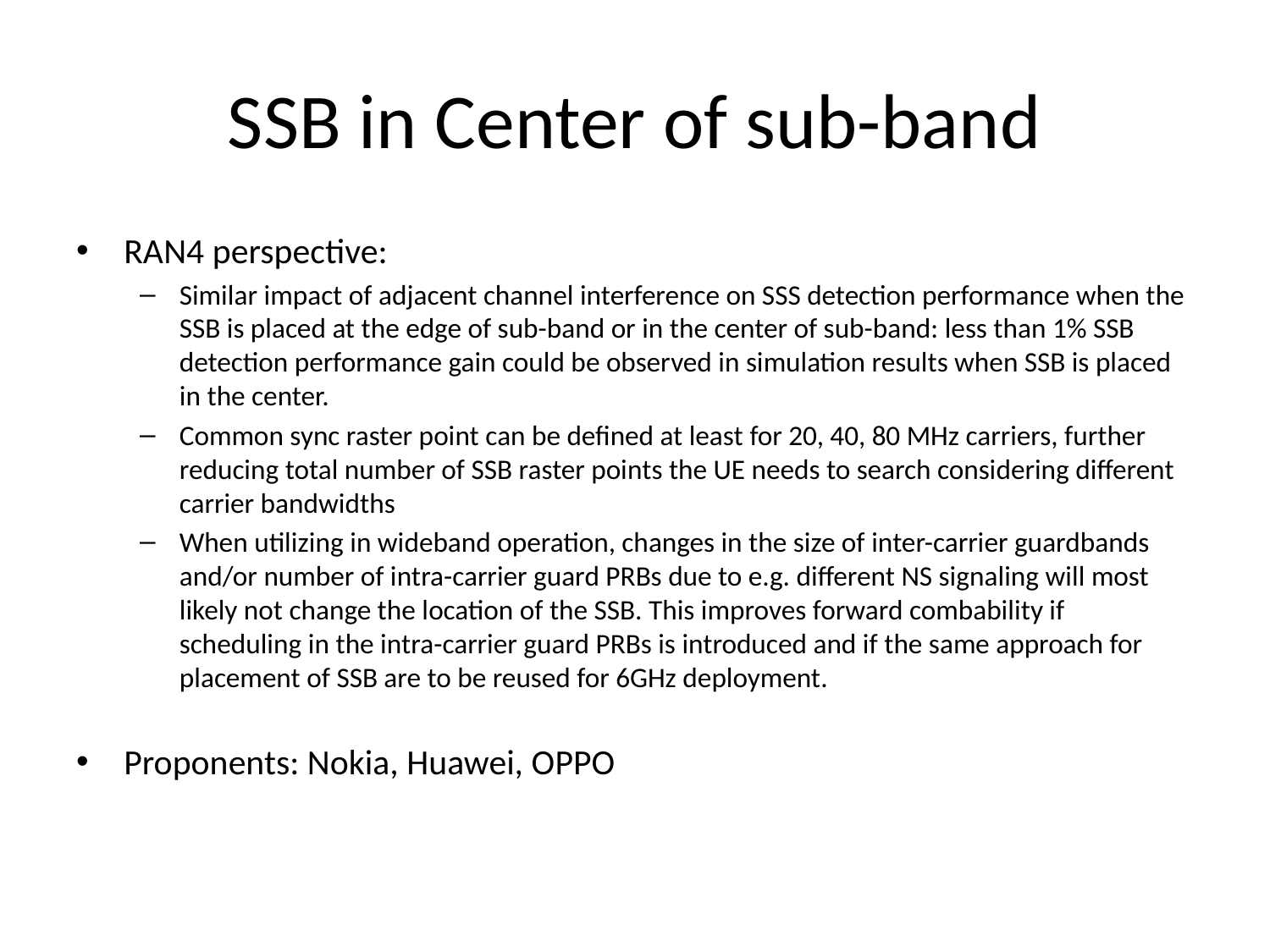

# SSB in Center of sub-band
RAN4 perspective:
Similar impact of adjacent channel interference on SSS detection performance when the SSB is placed at the edge of sub-band or in the center of sub-band: less than 1% SSB detection performance gain could be observed in simulation results when SSB is placed in the center.
Common sync raster point can be defined at least for 20, 40, 80 MHz carriers, further reducing total number of SSB raster points the UE needs to search considering different carrier bandwidths
When utilizing in wideband operation, changes in the size of inter-carrier guardbands and/or number of intra-carrier guard PRBs due to e.g. different NS signaling will most likely not change the location of the SSB. This improves forward combability if scheduling in the intra-carrier guard PRBs is introduced and if the same approach for placement of SSB are to be reused for 6GHz deployment.

Proponents: Nokia, Huawei, OPPO